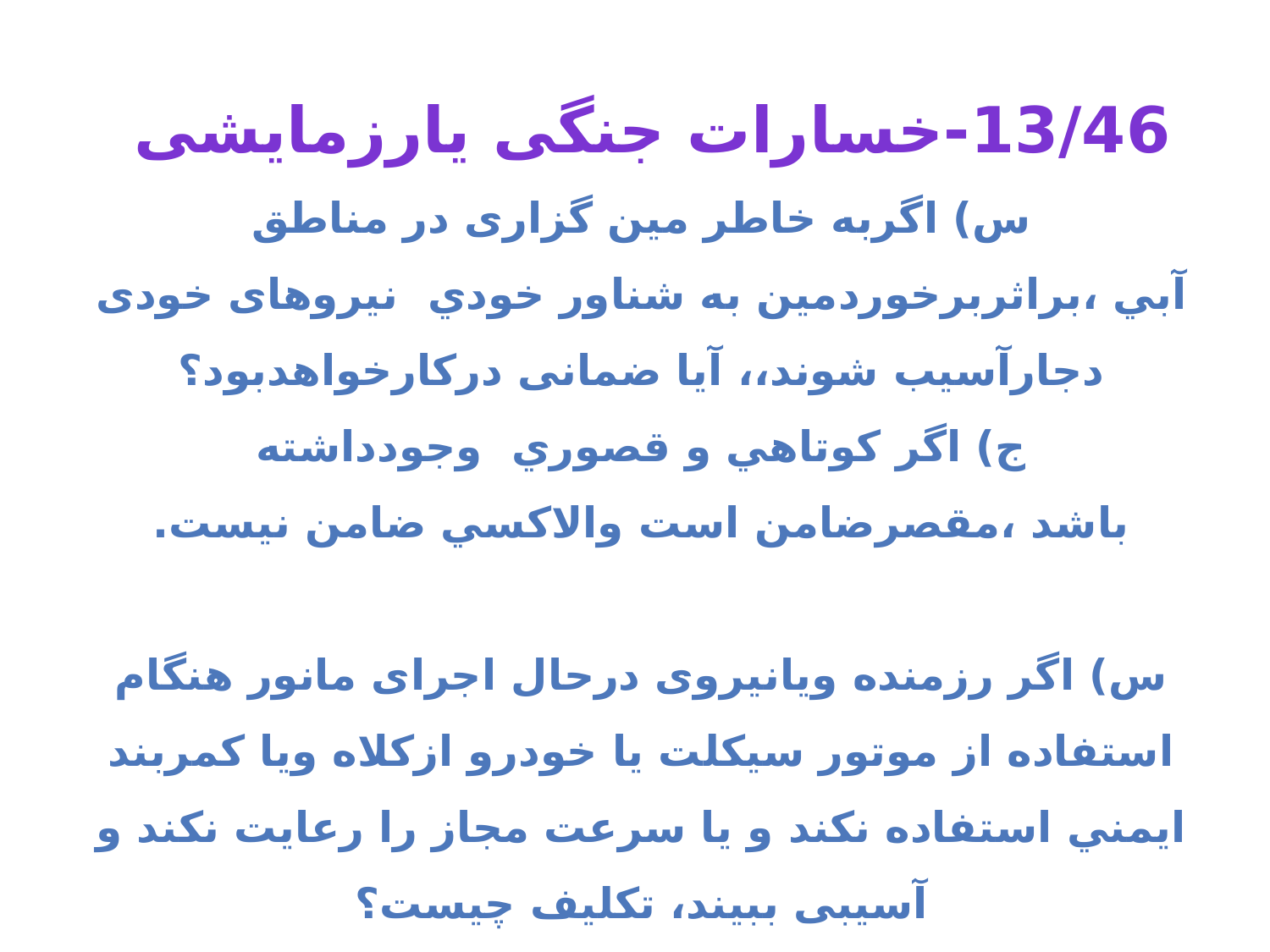

13/46-خسارات جنگی یارزمایشی
س) اگربه خاطر مین گزاری در مناطق آبي ،براثربرخوردمین به شناور خودي  نیروهای خودی دجارآسیب شوند،، آيا ضمانی درکارخواهدبود؟
ج) اگر كوتاهي و قصوري  وجودداشته باشد ،مقصرضامن است والاكسي ضامن نيست.

س) اگر رزمنده ویانیروی درحال اجرای مانور هنگام استفاده از موتور سيكلت يا خودرو ازکلاه ویا كمربند ايمني استفاده نكند و يا سرعت مجاز را رعايت نكند و آسیبی ببیند، تکلیف چیست؟
ج) اگر كمربند ايمني و كلاه در اختيار دارد و به ضرورت استفاده از آن‌ها آگاهي دارد واستفاده نکند ، خودش ضامن است.